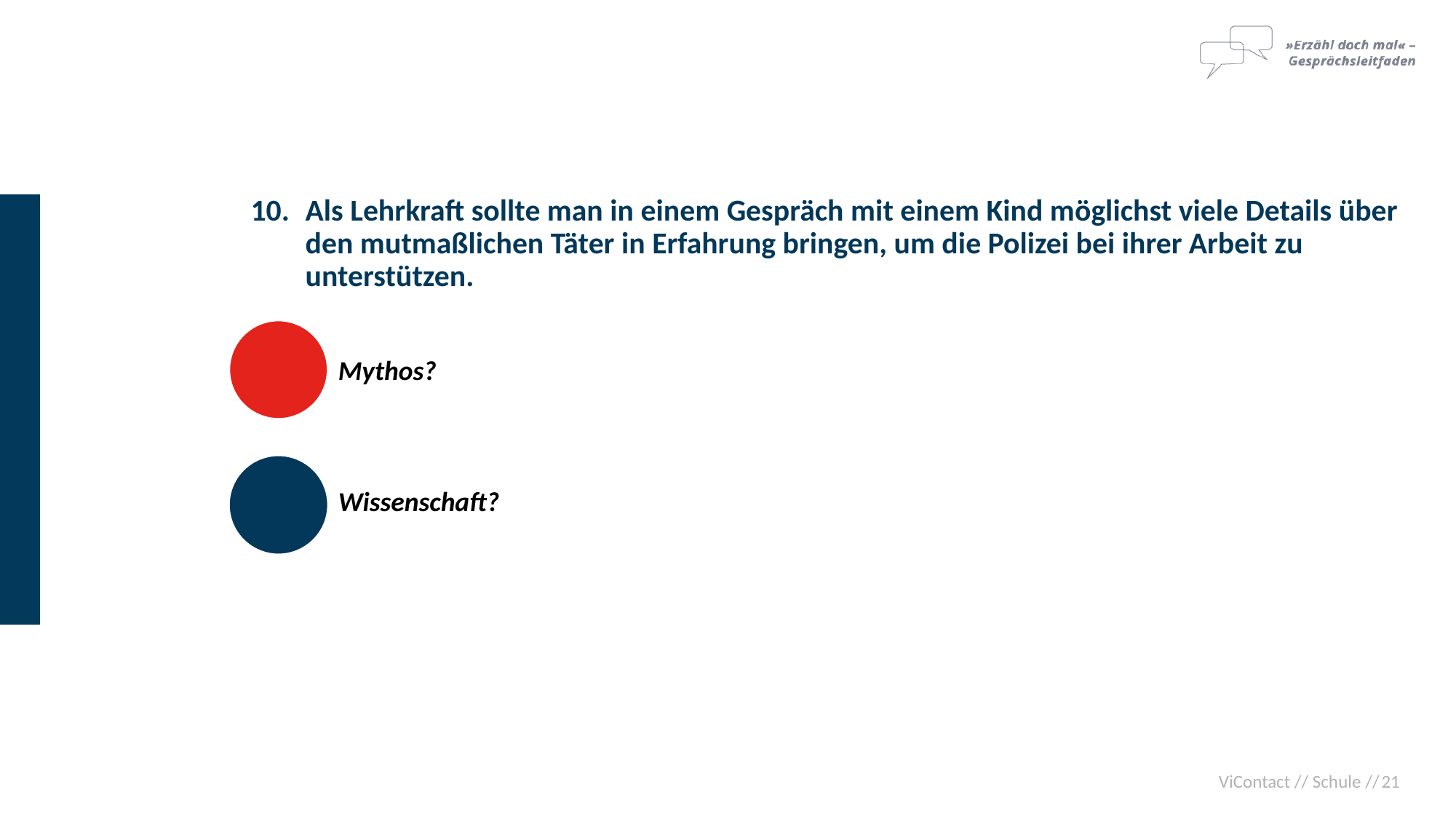

Als Lehrkraft sollte man in einem Gespräch mit einem Kind möglichst viele Details über den mutmaßlichen Täter in Erfahrung bringen, um die Polizei bei ihrer Arbeit zu unterstützen.

	Mythos?

	Wissenschaft?

ViContact // Schule //
21